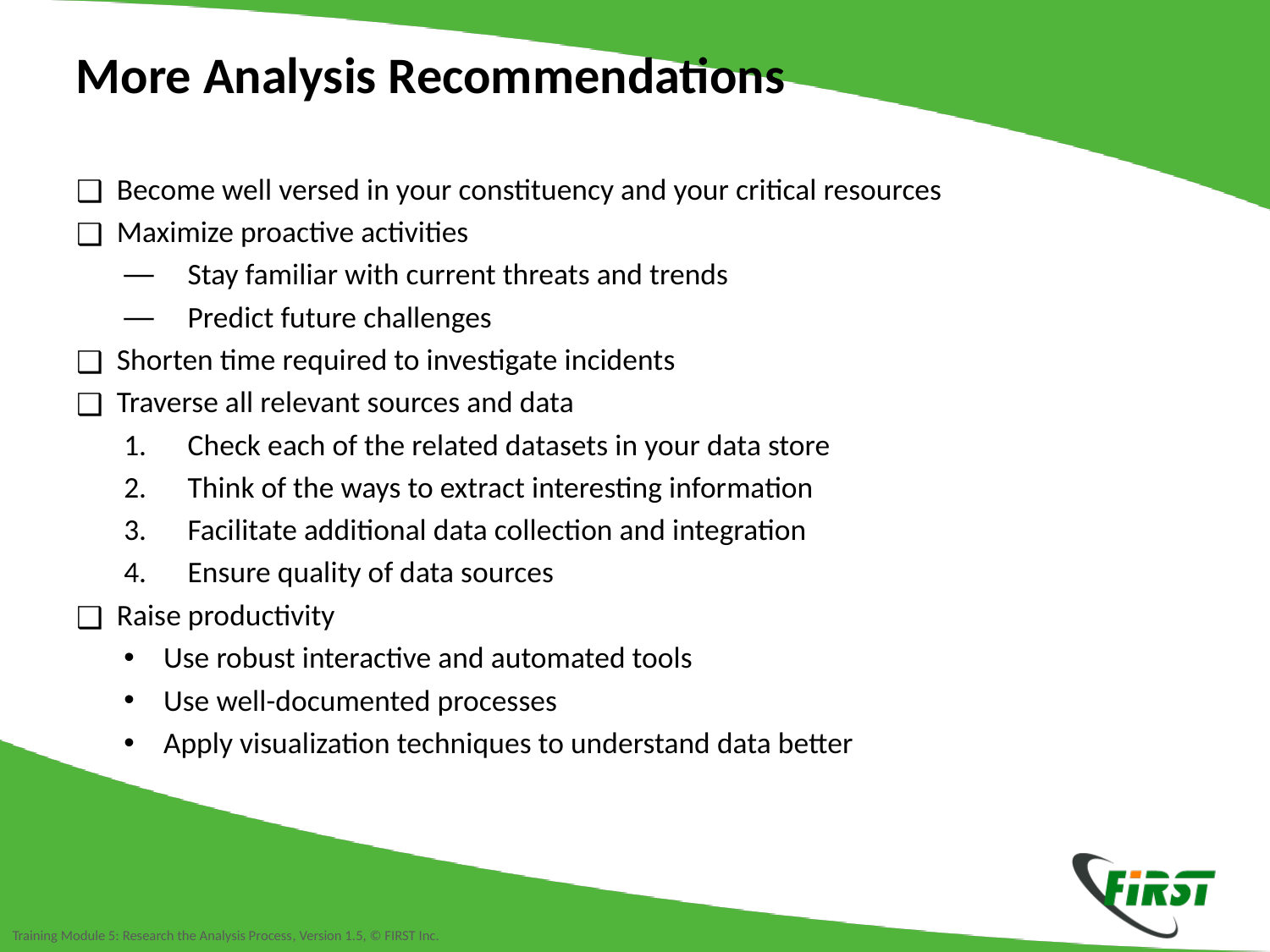

More Analysis Recommendations
Become well versed in your constituency and your critical resources
Maximize proactive activities
Stay familiar with current threats and trends
Predict future challenges
Shorten time required to investigate incidents
Traverse all relevant sources and data
Check each of the related datasets in your data store
Think of the ways to extract interesting information
Facilitate additional data collection and integration
Ensure quality of data sources
Raise productivity
Use robust interactive and automated tools
Use well-documented processes
Apply visualization techniques to understand data better